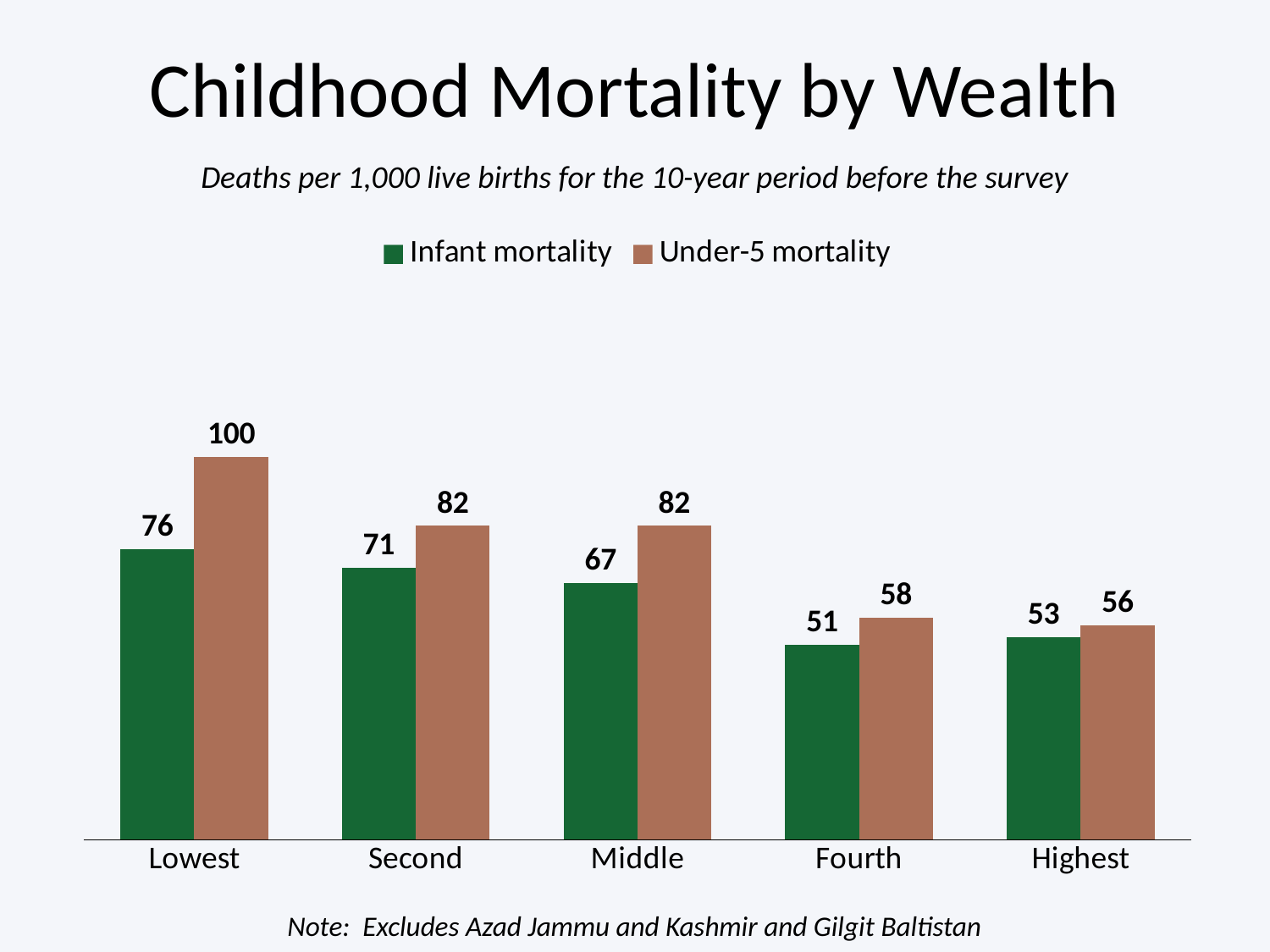

# Childhood Mortality by Wealth
Deaths per 1,000 live births for the 10-year period before the survey

### Chart

| Category | Infant mortality | Under-5 mortality |
|---|---|---|
| Lowest | 76.0 | 100.0 |
| Second | 71.0 | 82.0 |
| Middle | 67.0 | 82.0 |
| Fourth | 51.0 | 58.0 |
| Highest | 53.0 | 56.0 |
Note:  Excludes Azad Jammu and Kashmir and Gilgit Baltistan